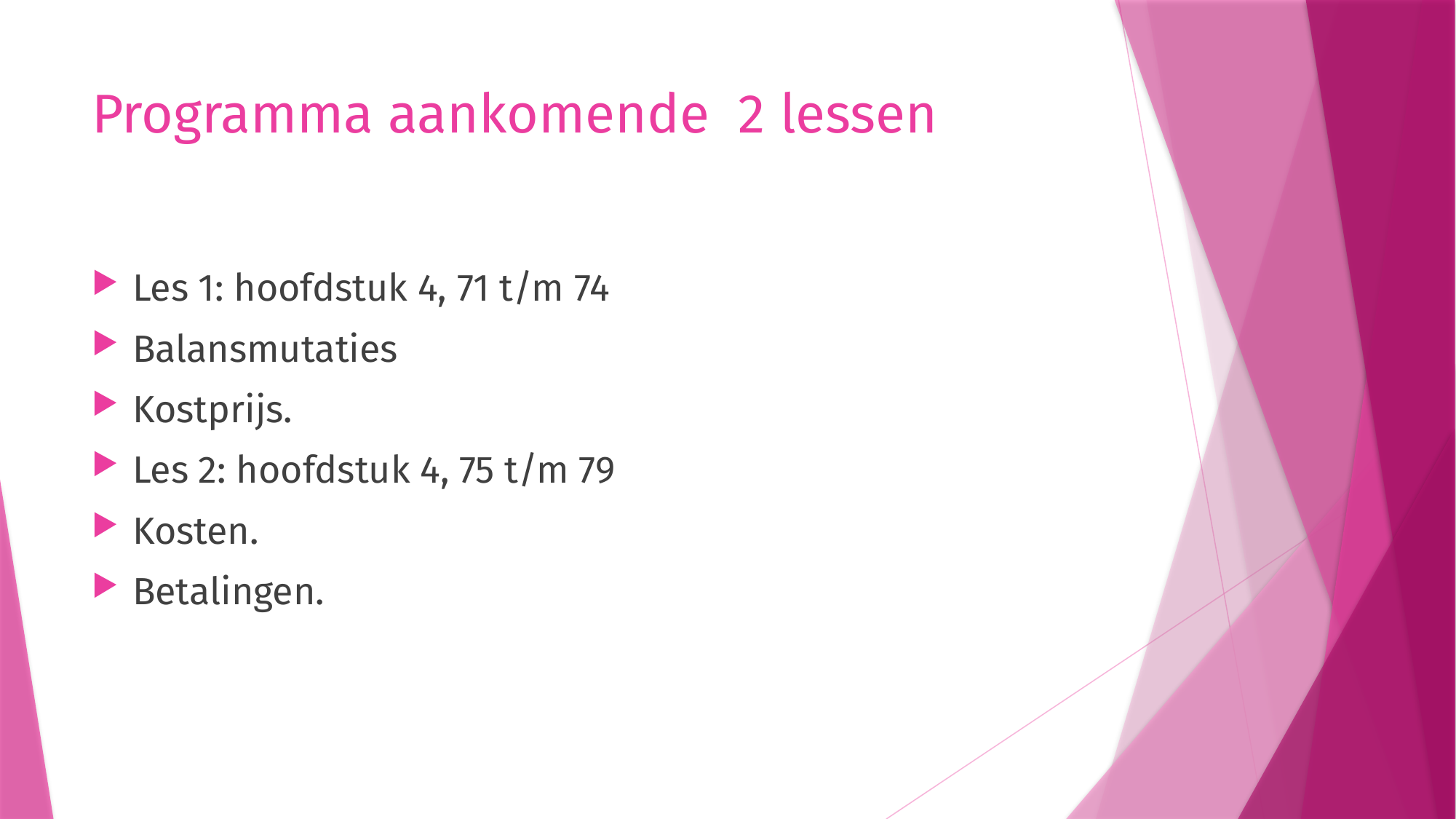

# Programma aankomende  2 lessen
Les 1: hoofdstuk 4, 71 t/m 74
Balansmutaties
Kostprijs.
Les 2: hoofdstuk 4, 75 t/m 79
Kosten.
Betalingen.